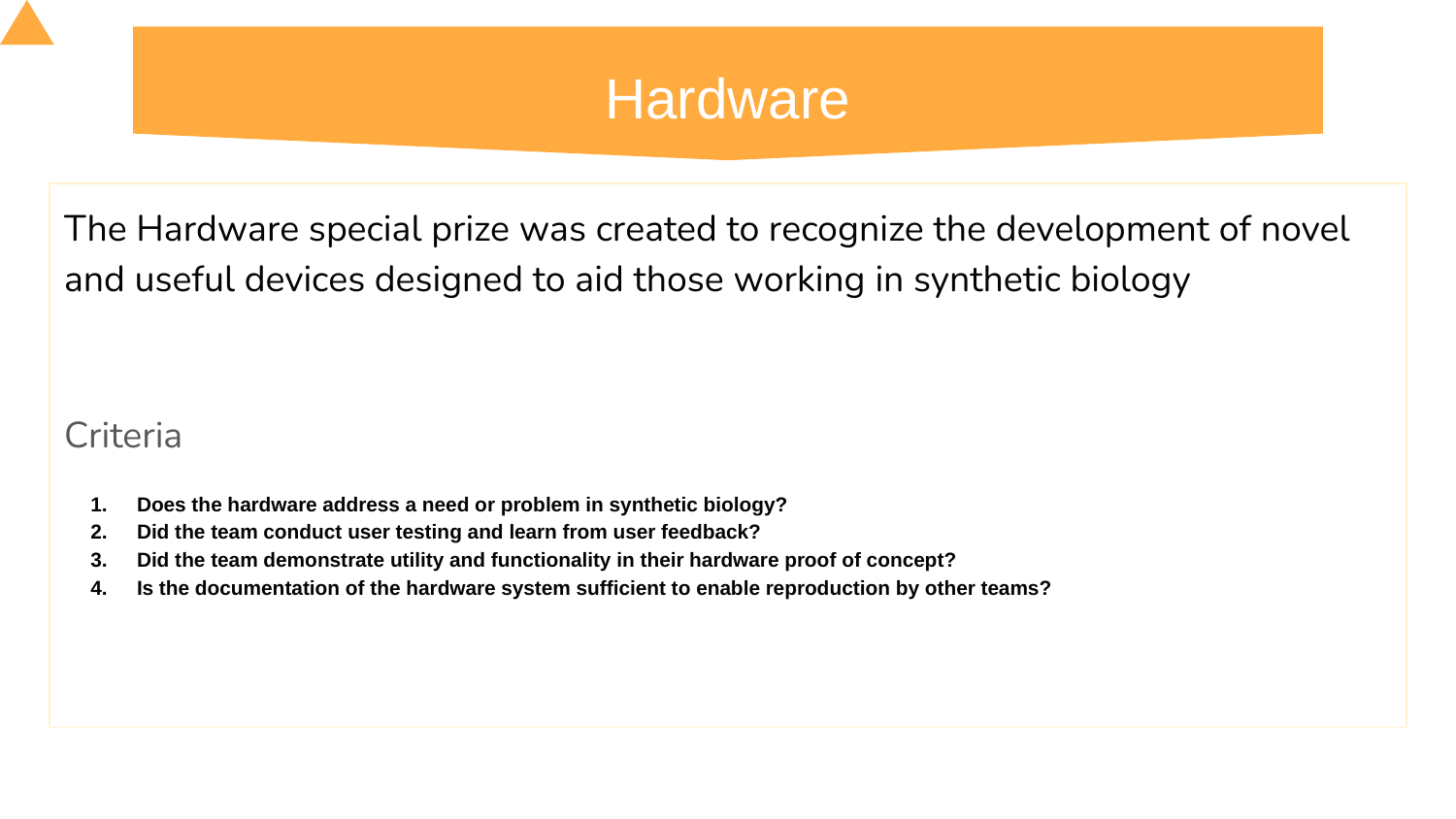

# Hardware
The Hardware special prize was created to recognize the development of novel and useful devices designed to aid those working in synthetic biology

Criteria
Does the hardware address a need or problem in synthetic biology?
Did the team conduct user testing and learn from user feedback?
Did the team demonstrate utility and functionality in their hardware proof of concept?
Is the documentation of the hardware system sufficient to enable reproduction by other teams?